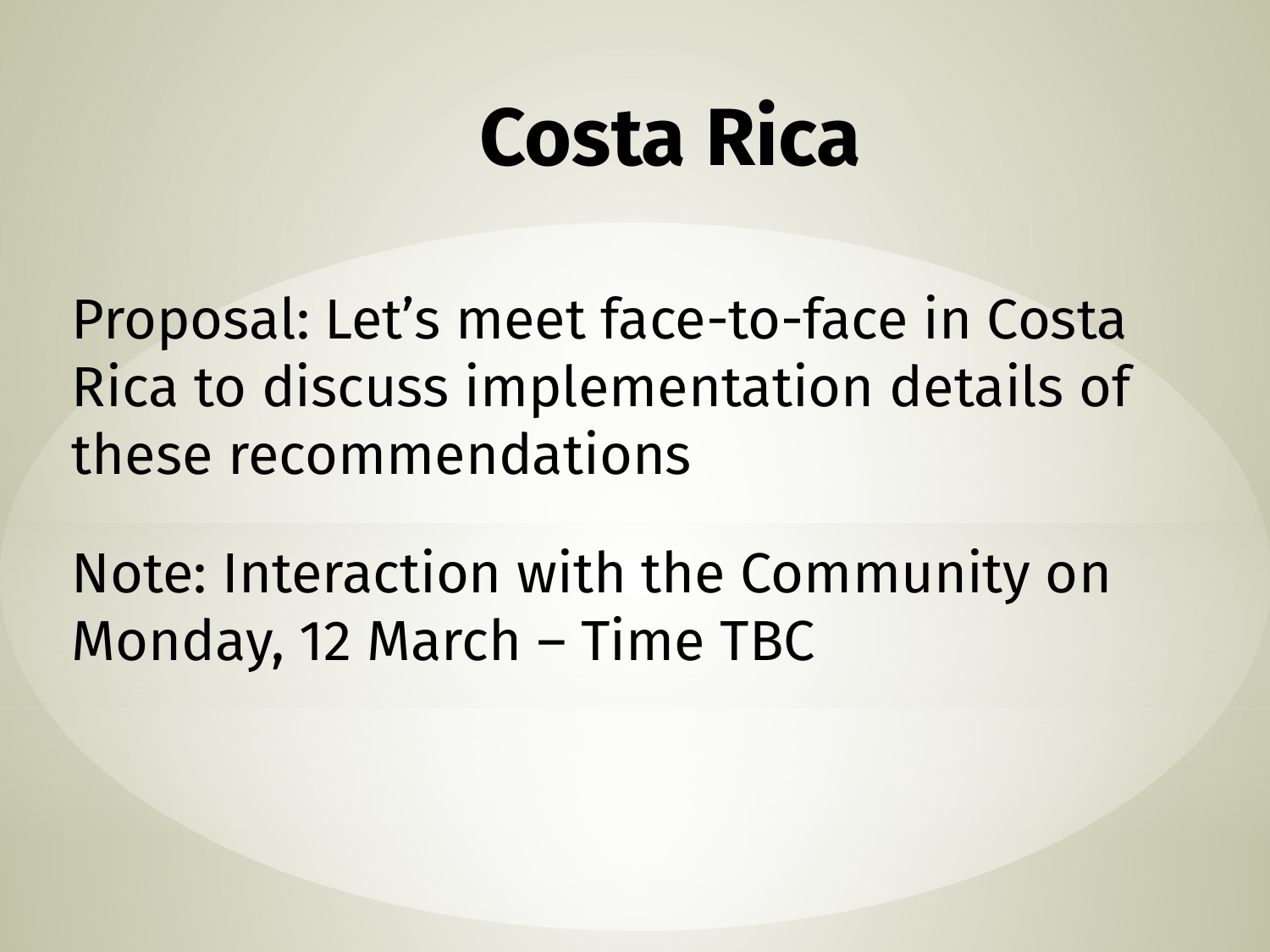

# Costa Rica
Proposal: Let’s meet face-to-face in Costa Rica to discuss implementation details of these recommendations

Note: Interaction with the Community on Monday, 12 March – Time TBC